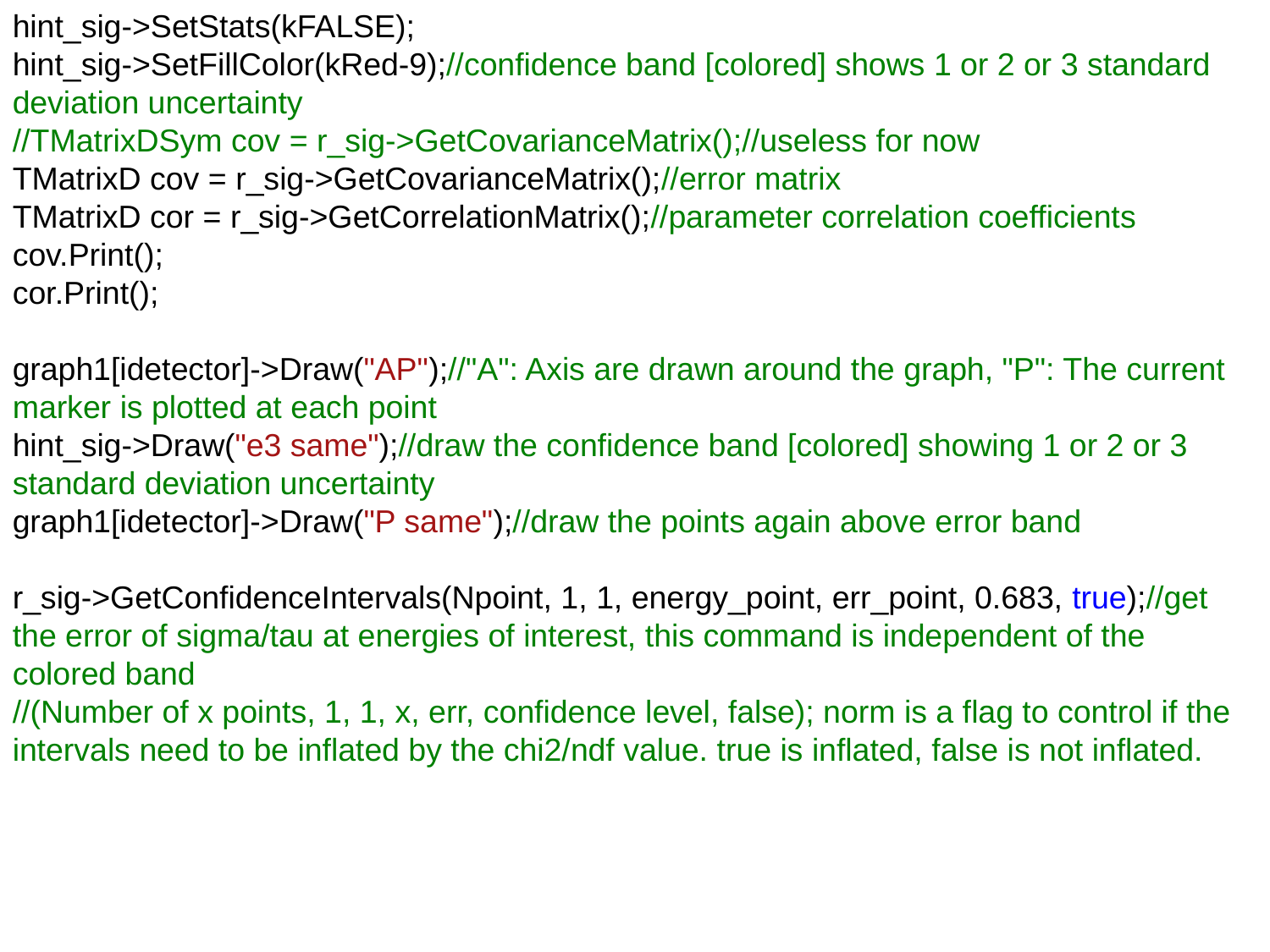

hint_sig->SetStats(kFALSE);
hint_sig->SetFillColor(kRed-9);//confidence band [colored] shows 1 or 2 or 3 standard deviation uncertainty
//TMatrixDSym cov = r_sig->GetCovarianceMatrix();//useless for now
TMatrixD cov = r_sig->GetCovarianceMatrix();//error matrix
TMatrixD cor = r_sig->GetCorrelationMatrix();//parameter correlation coefficients
cov.Print();
cor.Print();

graph1[idetector]->Draw("AP");//"A": Axis are drawn around the graph, "P": The current marker is plotted at each point
hint_sig->Draw("e3 same");//draw the confidence band [colored] showing 1 or 2 or 3 standard deviation uncertainty
graph1[idetector]->Draw("P same");//draw the points again above error band

r_sig->GetConfidenceIntervals(Npoint, 1, 1, energy_point, err_point, 0.683, true);//get the error of sigma/tau at energies of interest, this command is independent of the colored band
//(Number of x points, 1, 1, x, err, confidence level, false); norm is a flag to control if the intervals need to be inflated by the chi2/ndf value. true is inflated, false is not inflated.